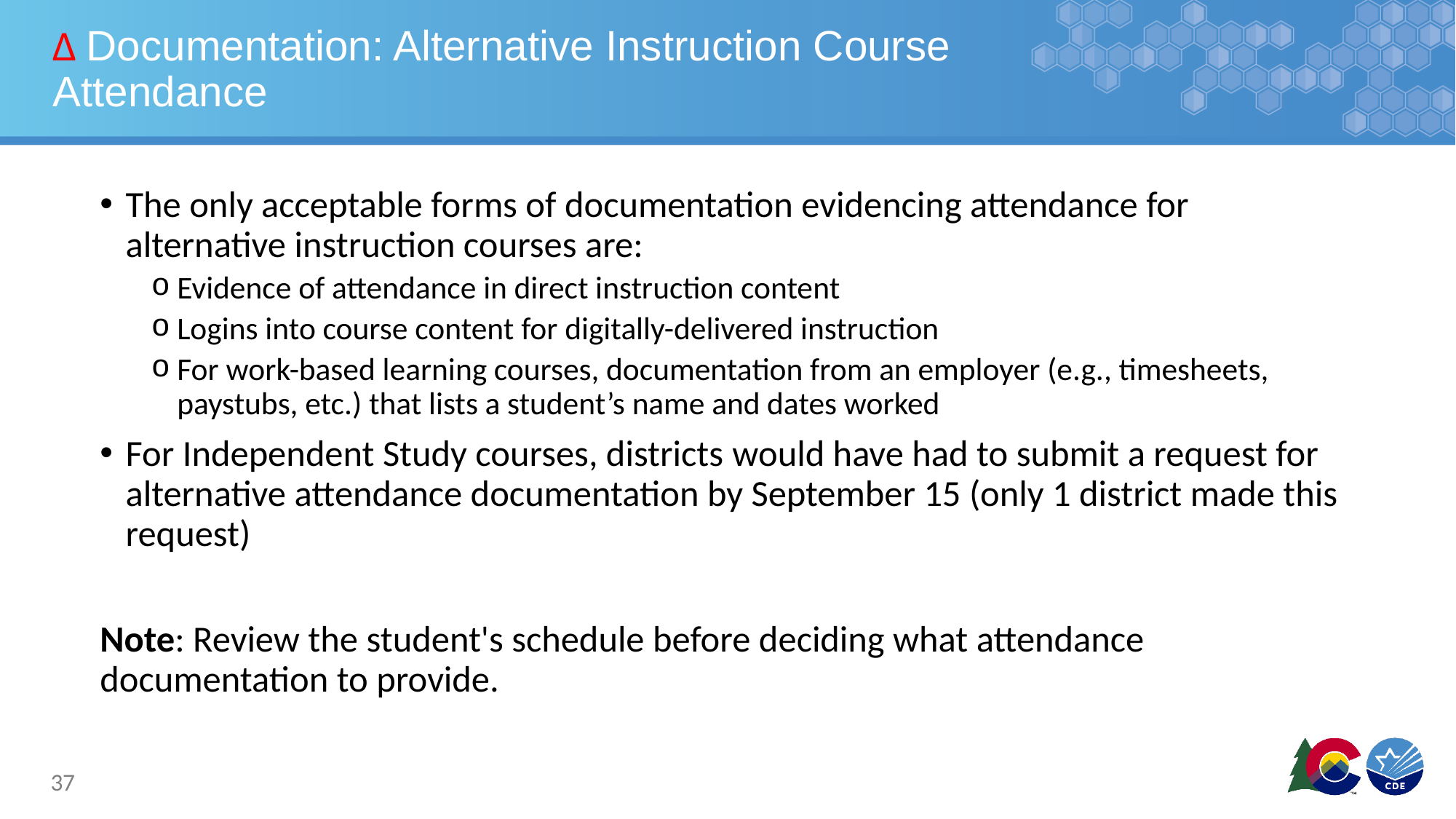

# Δ Documentation: Alternative Instruction Course Attendance
The only acceptable forms of documentation evidencing attendance for alternative instruction courses are:
Evidence of attendance in direct instruction content
Logins into course content for digitally-delivered instruction
For work-based learning courses, documentation from an employer (e.g., timesheets, paystubs, etc.) that lists a student’s name and dates worked
For Independent Study courses, districts would have had to submit a request for alternative attendance documentation by September 15 (only 1 district made this request)

Note: Review the student's schedule before deciding what attendance documentation to provide.

37